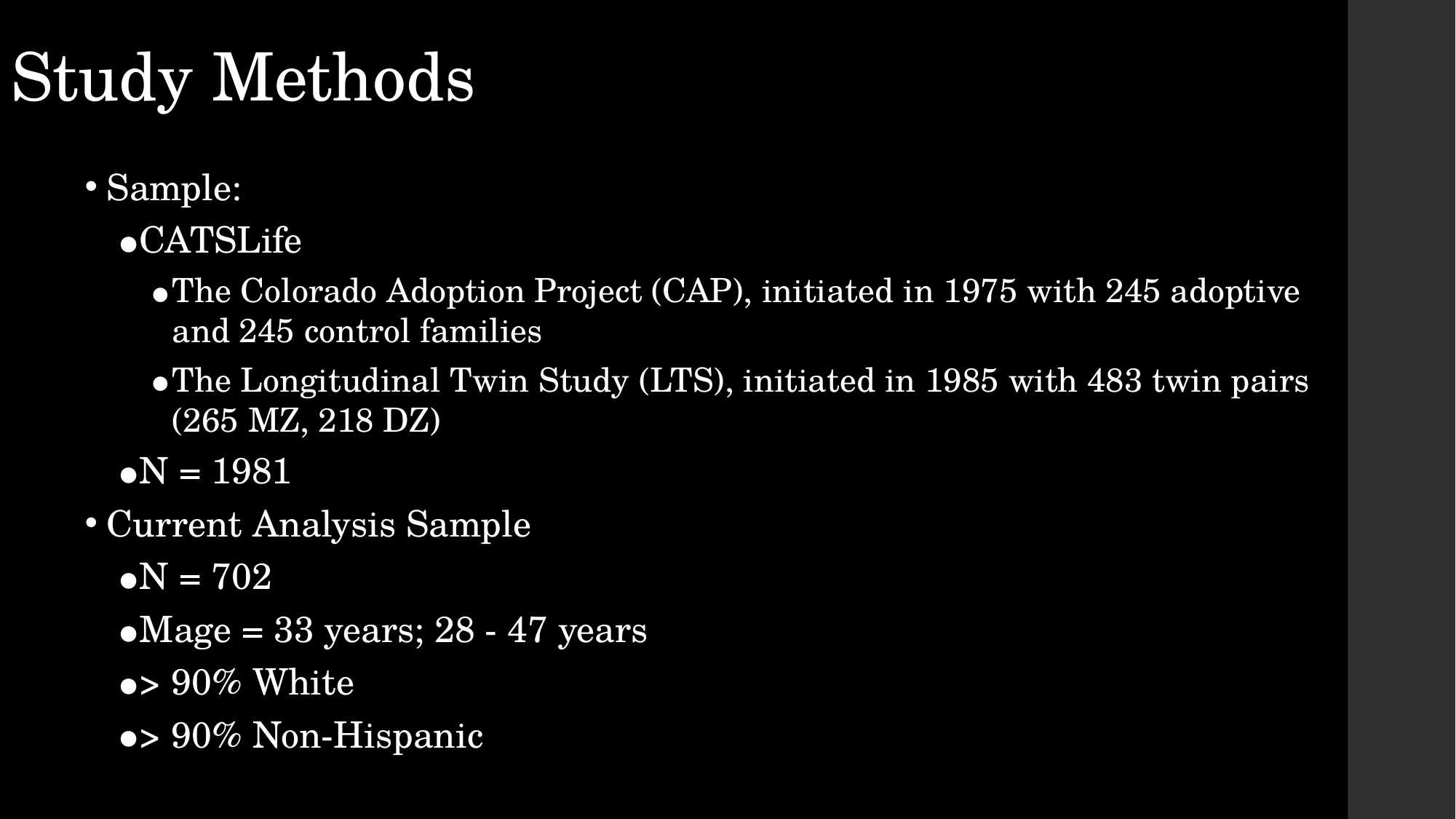

# Study Methods
Sample:
CATSLife
The Colorado Adoption Project (CAP), initiated in 1975 with 245 adoptive and 245 control families
The Longitudinal Twin Study (LTS), initiated in 1985 with 483 twin pairs (265 MZ, 218 DZ)
N = 1981
Current Analysis Sample
N = 702
Mage = 33 years; 28 - 47 years
> 90% White
> 90% Non-Hispanic